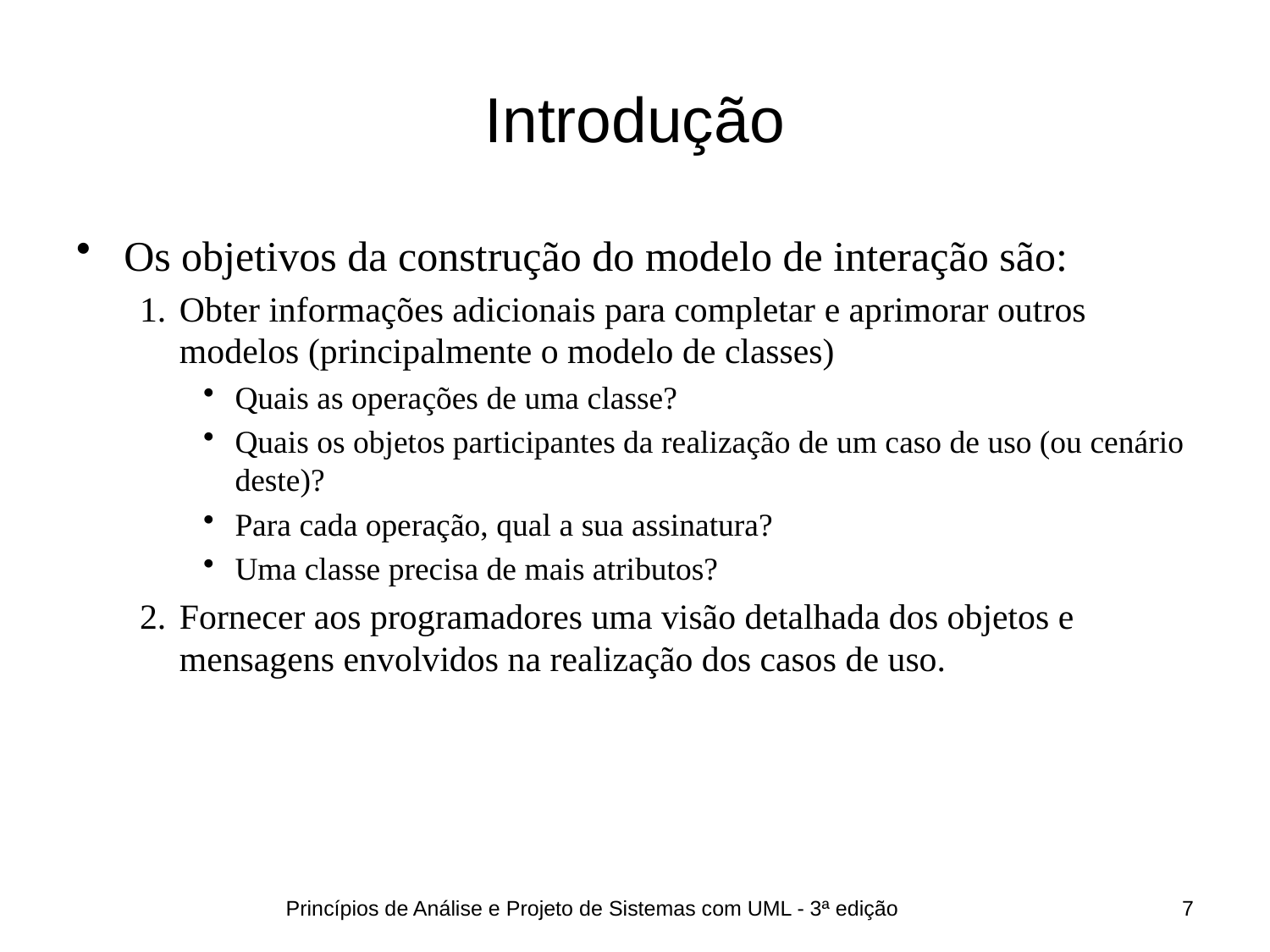

# Introdução
Os objetivos da construção do modelo de interação são:
Obter informações adicionais para completar e aprimorar outros modelos (principalmente o modelo de classes)
Quais as operações de uma classe?
Quais os objetos participantes da realização de um caso de uso (ou cenário deste)?
Para cada operação, qual a sua assinatura?
Uma classe precisa de mais atributos?
Fornecer aos programadores uma visão detalhada dos objetos e mensagens envolvidos na realização dos casos de uso.

Princípios de Análise e Projeto de Sistemas com UML - 3ª edição
7